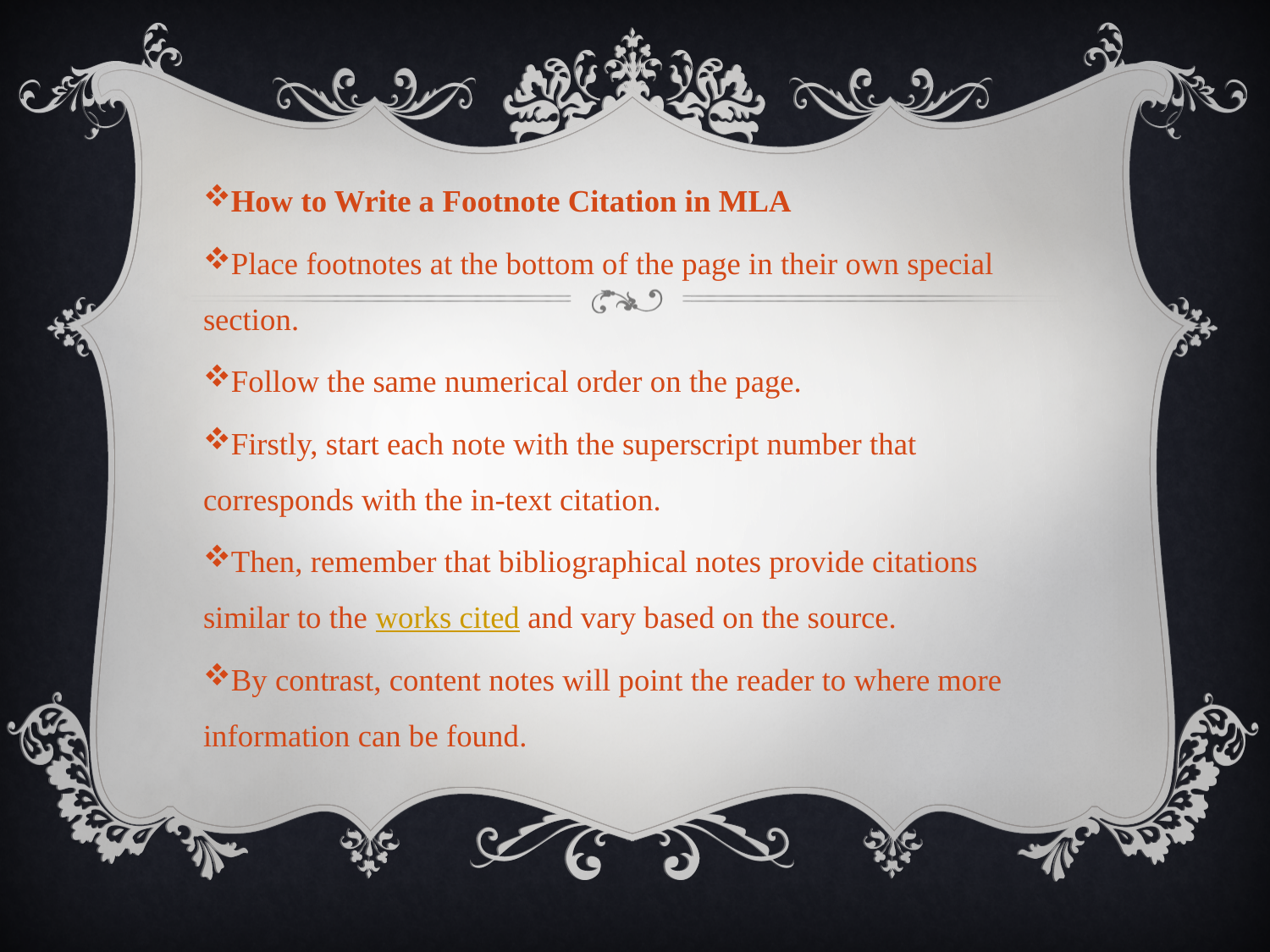

How to Write a Footnote Citation in MLA
Place footnotes at the bottom of the page in their own special section.
Follow the same numerical order on the page.
Firstly, start each note with the superscript number that corresponds with the in-text citation.
Then, remember that bibliographical notes provide citations similar to the works cited and vary based on the source.
By contrast, content notes will point the reader to where more information can be found.